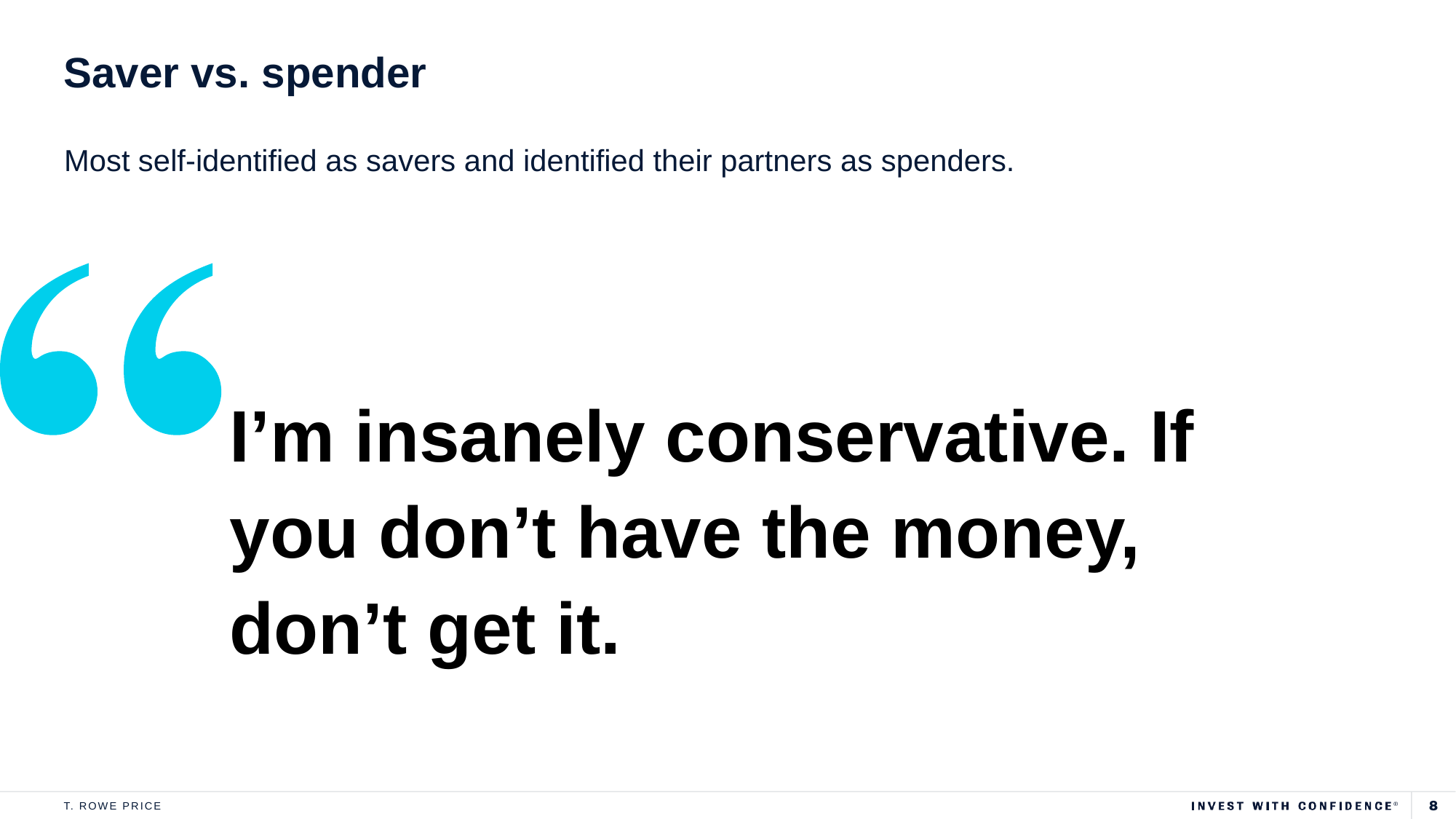

# Saver vs. spender
Most self-identified as savers and identified their partners as spenders.

I’m insanely conservative. If you don’t have the money, don’t get it.